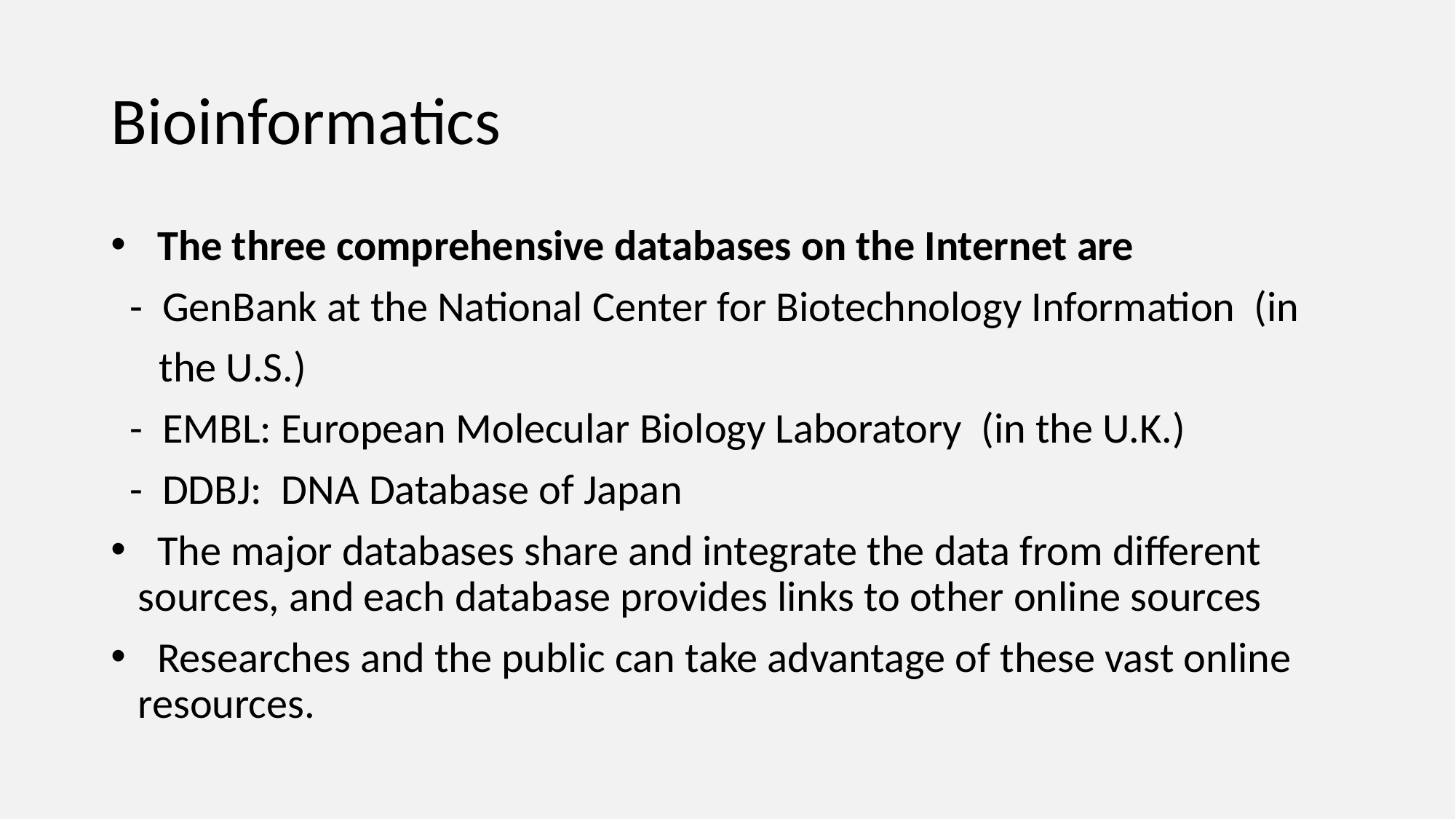

# Bioinformatics
  The three comprehensive databases on the Internet are
  -  GenBank at the National Center for Biotechnology Information  (in
     the U.S.)
  -  EMBL: European Molecular Biology Laboratory  (in the U.K.)
  -  DDBJ:  DNA Database of Japan
  The major databases share and integrate the data from different sources, and each database provides links to other online sources
  Researches and the public can take advantage of these vast online resources.